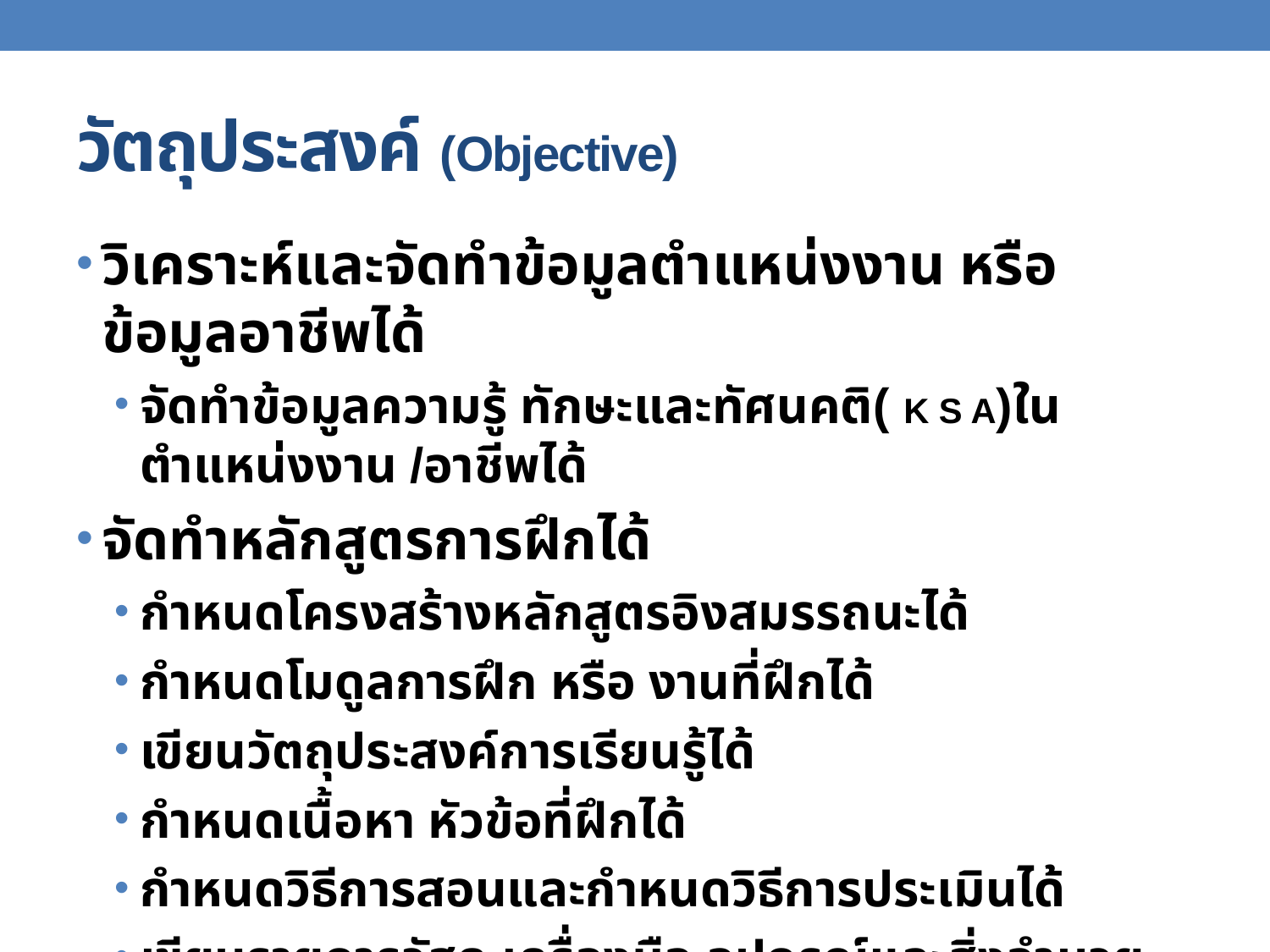

# วัตถุประสงค์ (Objective)
วิเคราะห์และจัดทำข้อมูลตำแหน่งงาน หรือ ข้อมูลอาชีพได้
จัดทำข้อมูลความรู้ ทักษะและทัศนคติ( K S A)ในตำแหน่งงาน /อาชีพได้
จัดทำหลักสูตรการฝึกได้
กำหนดโครงสร้างหลักสูตรอิงสมรรถนะได้
กำหนดโมดูลการฝึก หรือ งานที่ฝึกได้
เขียนวัตถุประสงค์การเรียนรู้ได้
กำหนดเนื้อหา หัวข้อที่ฝึกได้
กำหนดวิธีการสอนและกำหนดวิธีการประเมินได้
เขียนรายการวัสดุ เครื่องมือ อุปกรณ์และสิ่งอำนวยความสะดวกในการฝึกได้